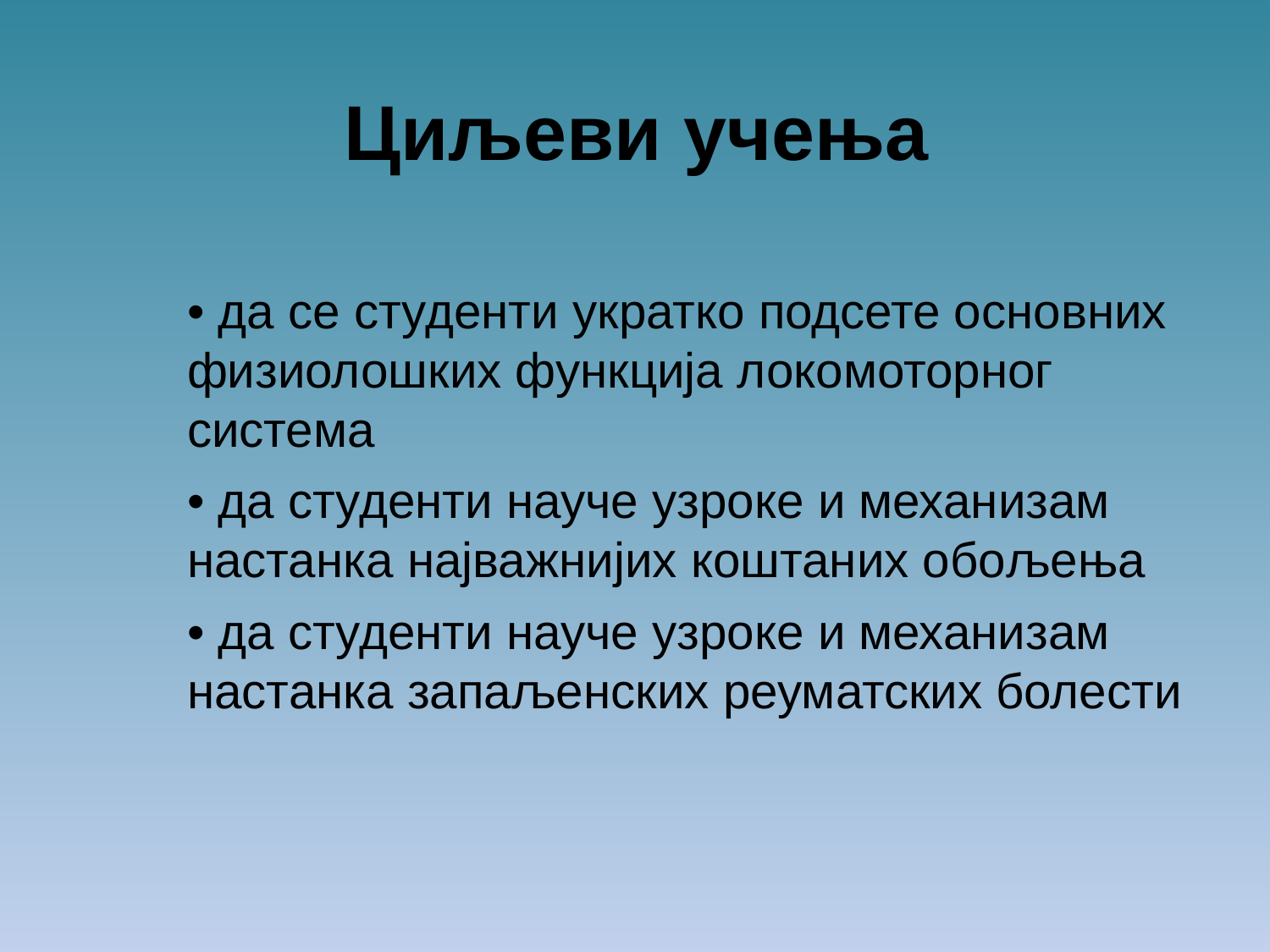

Циљеви учења
• да се студенти укратко подсете основних
физиолошких функција локомоторног
система
• да студенти науче узроке и механизам
настанка најважнијих коштаних обољења
• да студенти науче узроке и механизам
настанка запаљенских реуматских болести